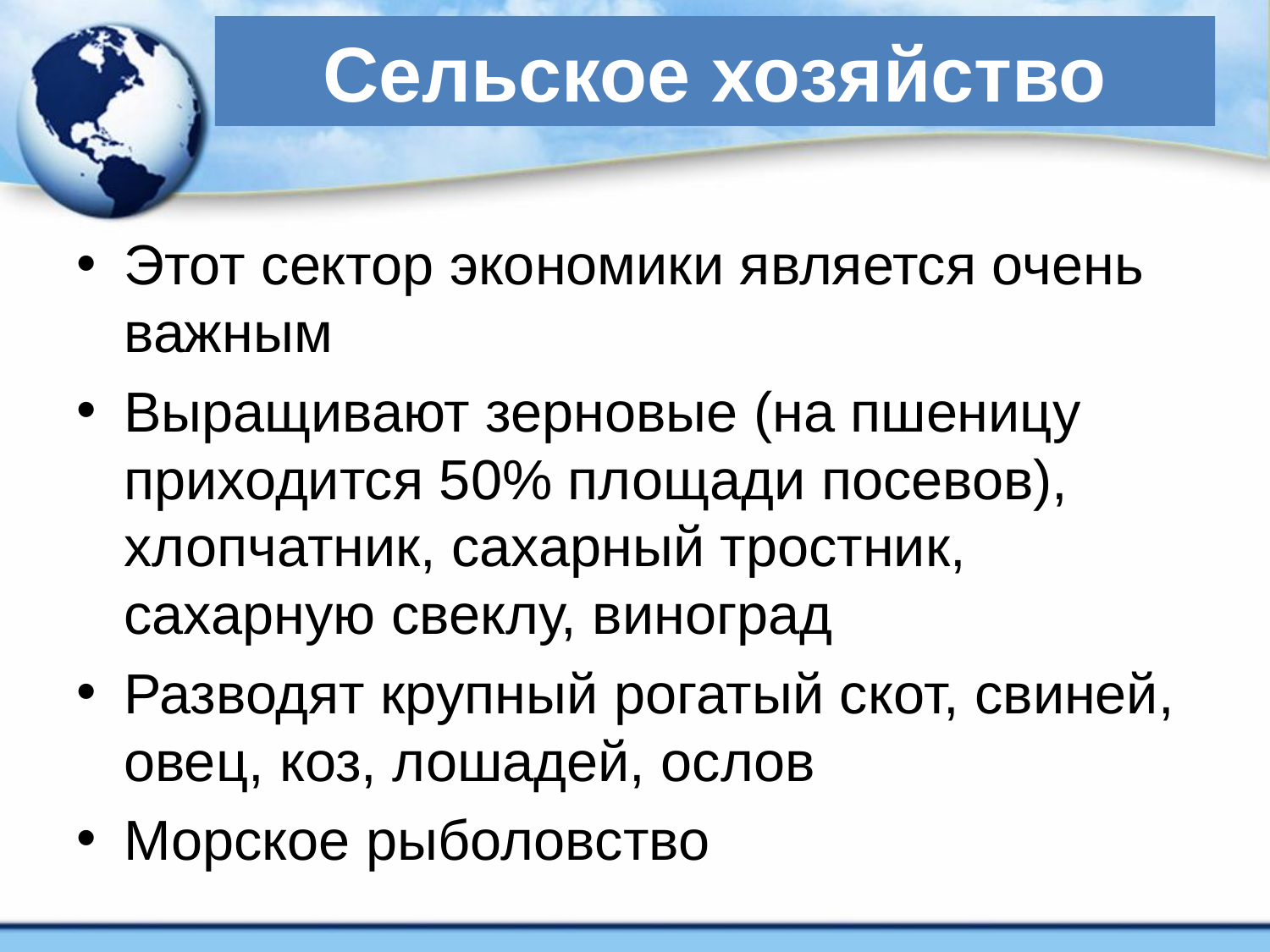

# Сельское хозяйство
Этот сектор экономики является очень важным
Выращивают зерновые (на пшеницу приходится 50% площади посевов), хлопчатник, сахарный тростник, сахарную свеклу, виноград
Разводят крупный рогатый скот, свиней, овец, коз, лошадей, ослов
Морское рыболовство